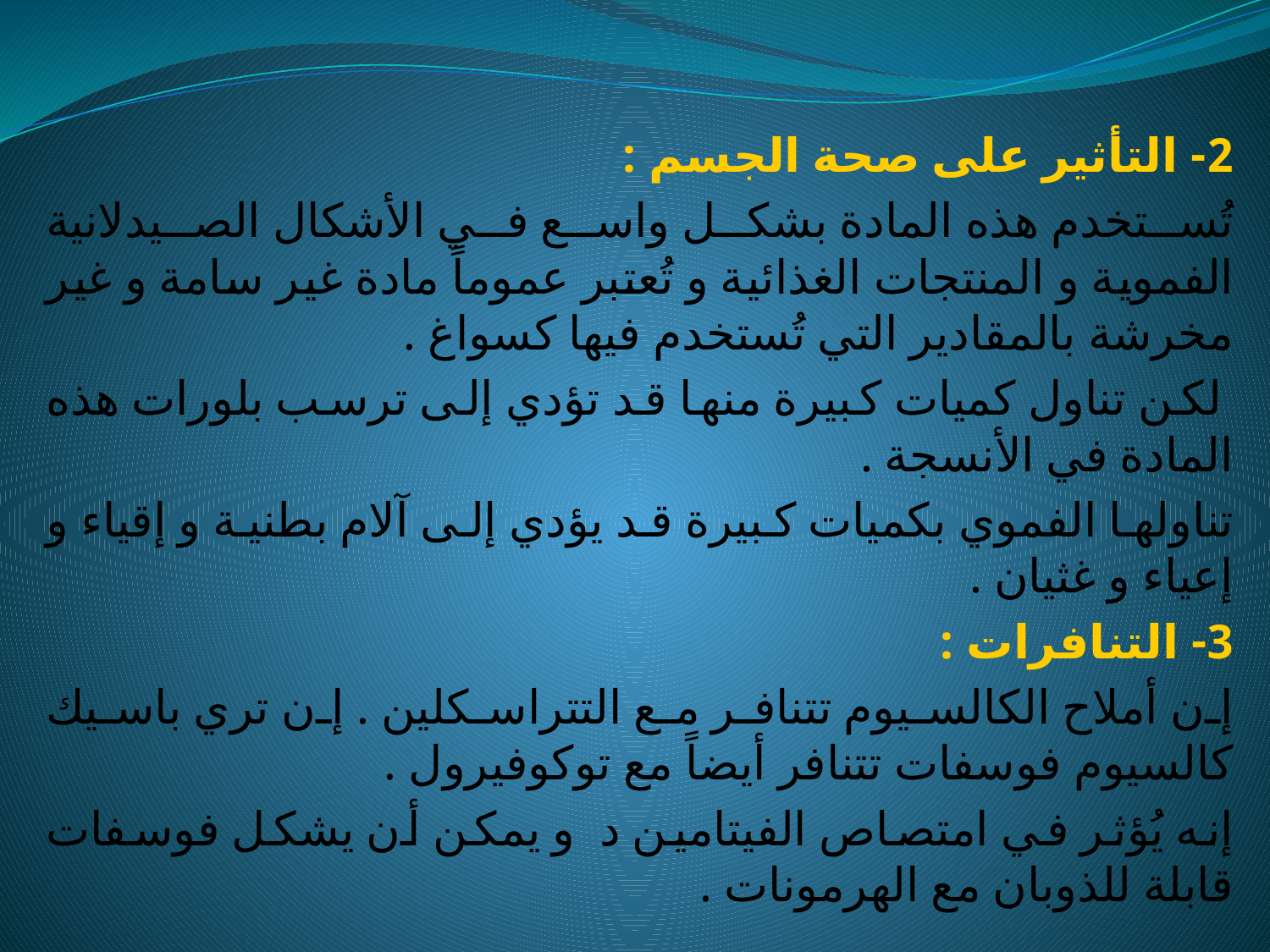

2- التأثير على صحة الجسم :
تُستخدم هذه المادة بشكل واسع في الأشكال الصيدلانية الفموية و المنتجات الغذائية و تُعتبر عموماً مادة غير سامة و غير مخرشة بالمقادير التي تُستخدم فيها كسواغ .
 لكن تناول كميات كبيرة منها قد تؤدي إلى ترسب بلورات هذه المادة في الأنسجة .
تناولها الفموي بكميات كبيرة قد يؤدي إلى آلام بطنية و إقياء و إعياء و غثيان .
3- التنافرات :
إن أملاح الكالسيوم تتنافر مع التتراسكلين . إن تري باسيك كالسيوم فوسفات تتنافر أيضاً مع توكوفيرول .
إنه يُؤثر في امتصاص الفيتامين د  و يمكن أن يشكل فوسفات قابلة للذوبان مع الهرمونات .

#